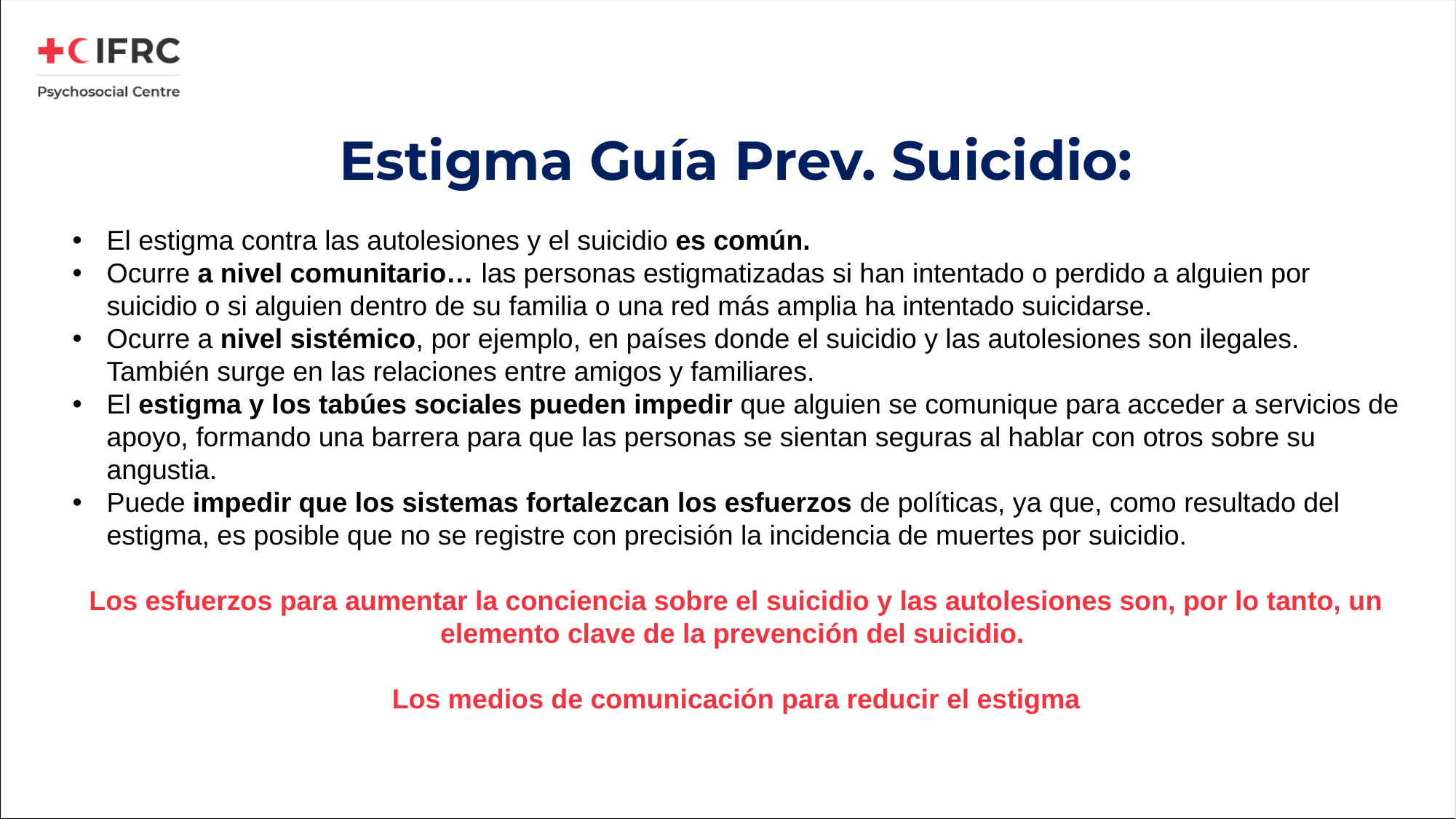

# Estigma Guía Prev. Suicidio:
El estigma contra las autolesiones y el suicidio es común.
Ocurre a nivel comunitario… las personas estigmatizadas si han intentado o perdido a alguien por suicidio o si alguien dentro de su familia o una red más amplia ha intentado suicidarse.
Ocurre a nivel sistémico, por ejemplo, en países donde el suicidio y las autolesiones son ilegales. También surge en las relaciones entre amigos y familiares.
El estigma y los tabúes sociales pueden impedir que alguien se comunique para acceder a servicios de apoyo, formando una barrera para que las personas se sientan seguras al hablar con otros sobre su angustia.
Puede impedir que los sistemas fortalezcan los esfuerzos de políticas, ya que, como resultado del estigma, es posible que no se registre con precisión la incidencia de muertes por suicidio.

Los esfuerzos para aumentar la conciencia sobre el suicidio y las autolesiones son, por lo tanto, un elemento clave de la prevención del suicidio.

Los medios de comunicación para reducir el estigma